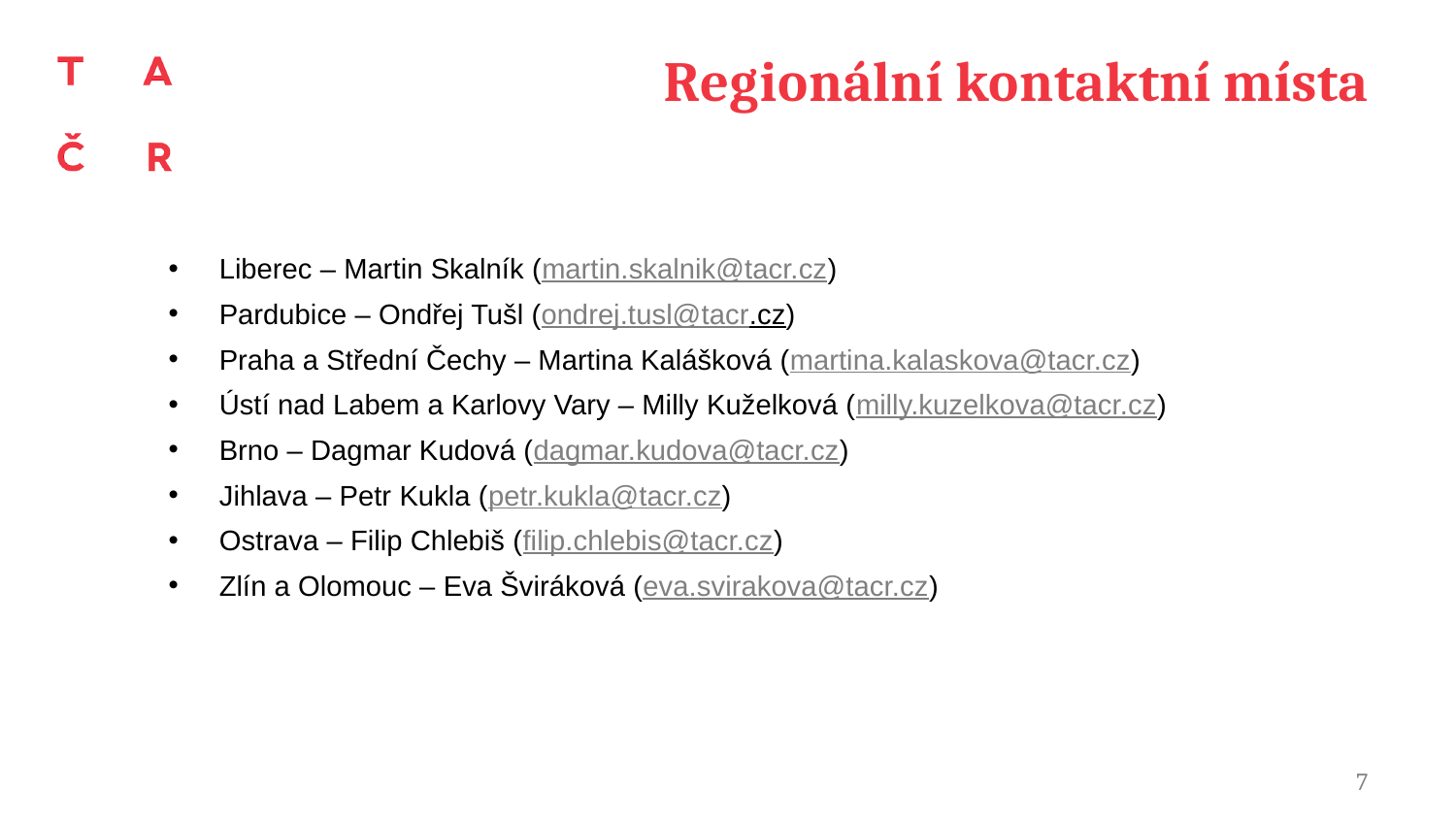

# Regionální kontaktní místa

Liberec – Martin Skalník (martin.skalnik@tacr.cz)
Pardubice – Ondřej Tušl (ondrej.tusl@tacr.cz)
Praha a Střední Čechy – Martina Kalášková (martina.kalaskova@tacr.cz)
Ústí nad Labem a Karlovy Vary – Milly Kuželková (milly.kuzelkova@tacr.cz)
Brno – Dagmar Kudová (dagmar.kudova@tacr.cz)
Jihlava – Petr Kukla (petr.kukla@tacr.cz)
Ostrava – Filip Chlebiš (filip.chlebis@tacr.cz)
Zlín a Olomouc – Eva Šviráková (eva.svirakova@tacr.cz)

7